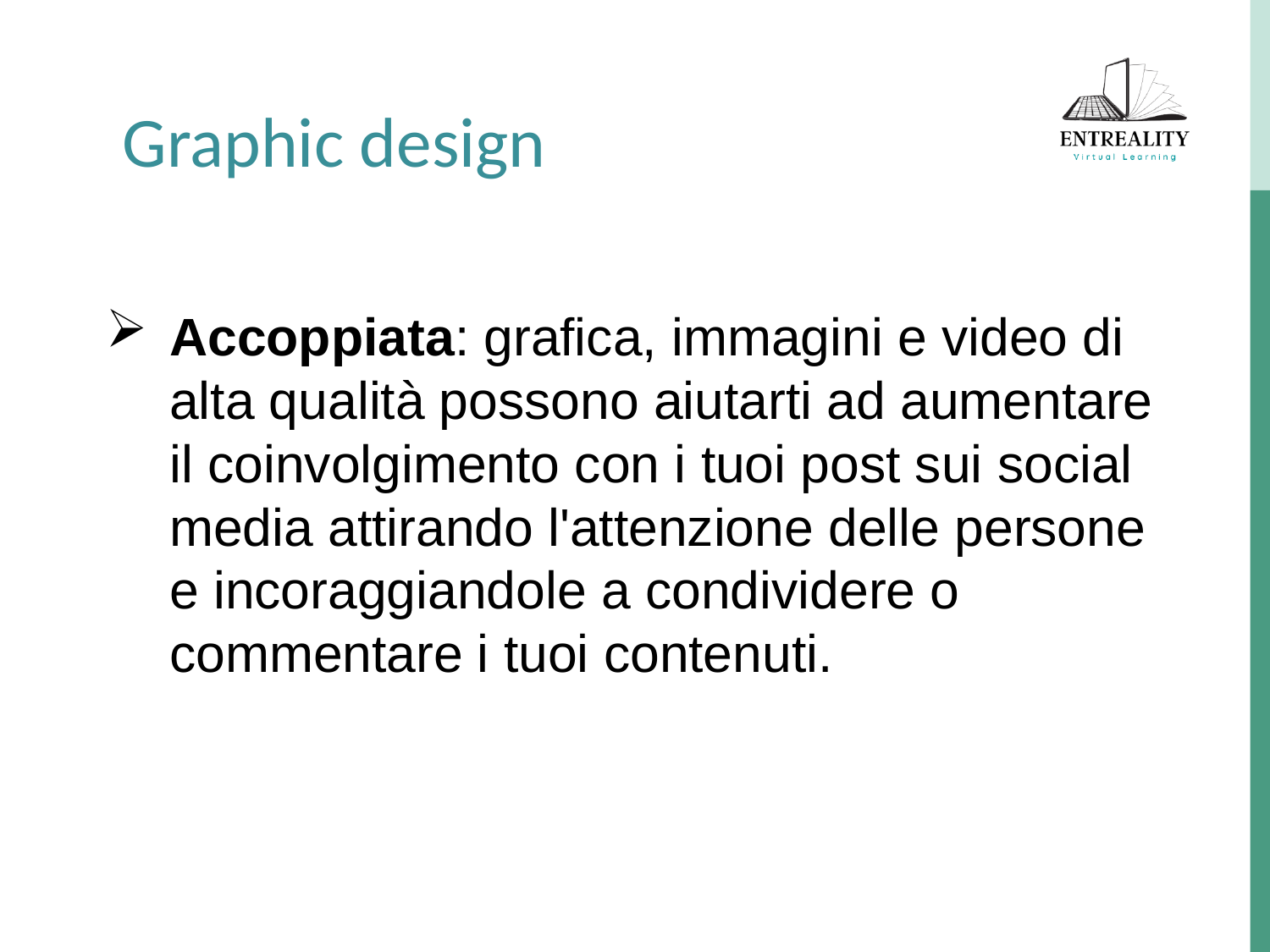

Graphic design
Accoppiata: grafica, immagini e video di alta qualità possono aiutarti ad aumentare il coinvolgimento con i tuoi post sui social media attirando l'attenzione delle persone e incoraggiandole a condividere o commentare i tuoi contenuti.